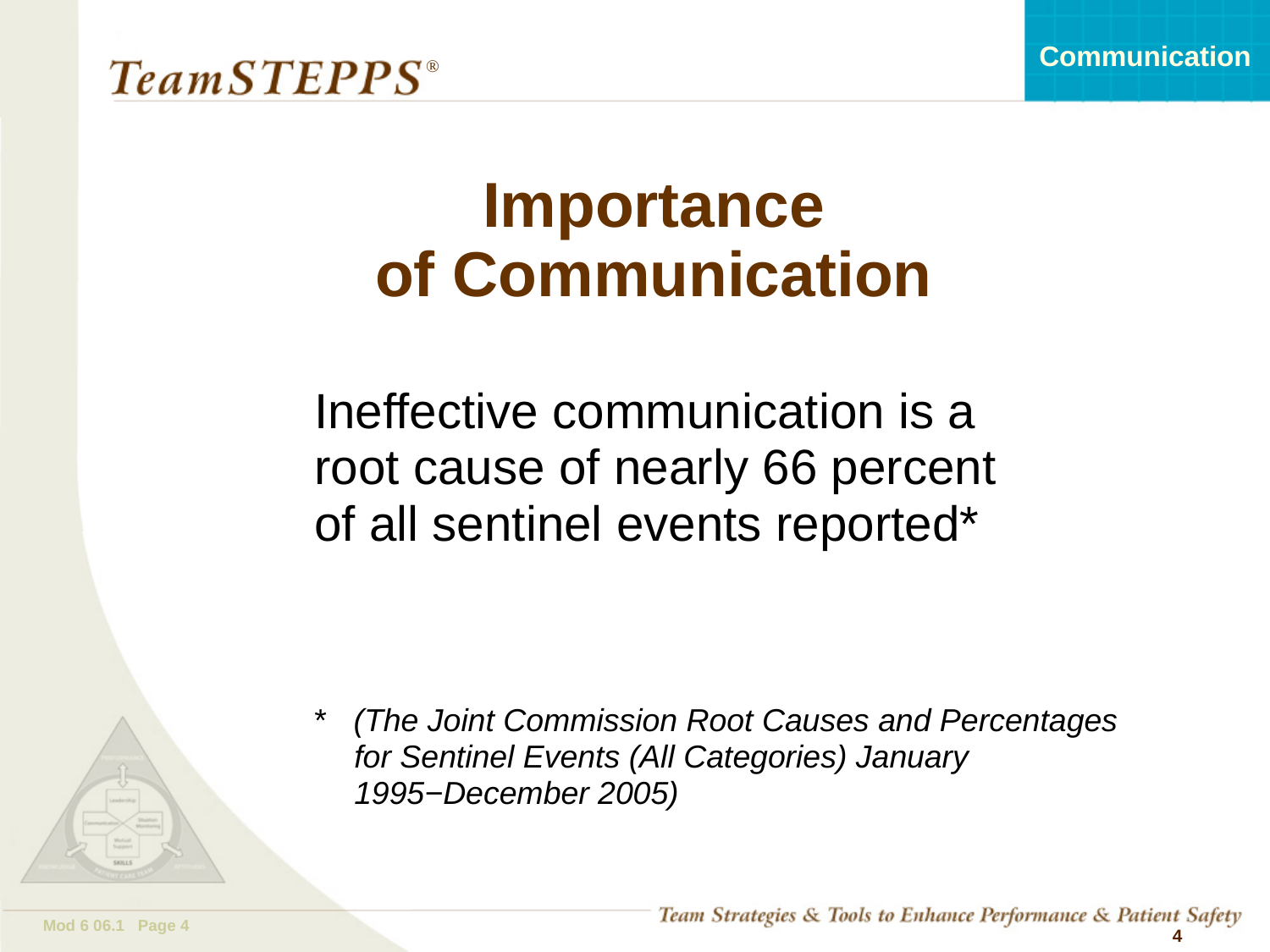

# Importance of Communication

	Ineffective communication is a
root cause of nearly 66 percent
of all sentinel events reported*

*   (The Joint Commission Root Causes and Percentages for Sentinel Events (All Categories) January 1995−December 2005)

 4